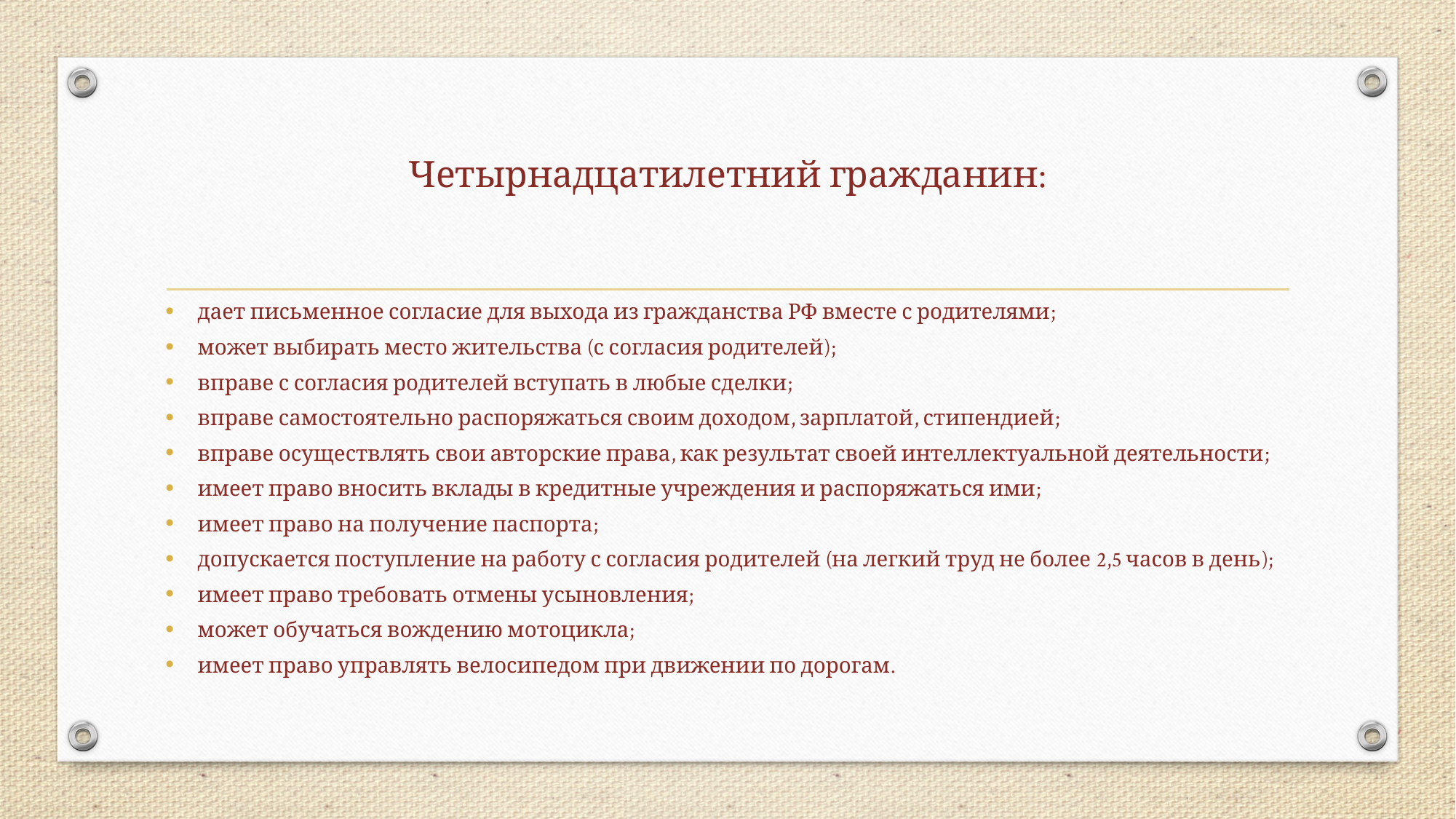

# Четырнадцатилетний гражданин:
дает письменное согласие для выхода из гражданства РФ вместе с родителями;
может выбирать место жительства (с согласия родителей);
вправе с согласия родителей вступать в любые сделки;
вправе самостоятельно распоряжаться своим доходом, зарплатой, стипендией;
вправе осуществлять свои авторские права, как результат своей интеллектуальной деятельности;
имеет право вносить вклады в кредитные учреждения и распоряжаться ими;
имеет право на получение паспорта;
допускается поступление на работу с согласия родителей (на легкий труд не более 2,5 часов в день);
имеет право требовать отмены усыновления;
может обучаться вождению мотоцикла;
имеет право управлять велосипедом при движении по дорогам.